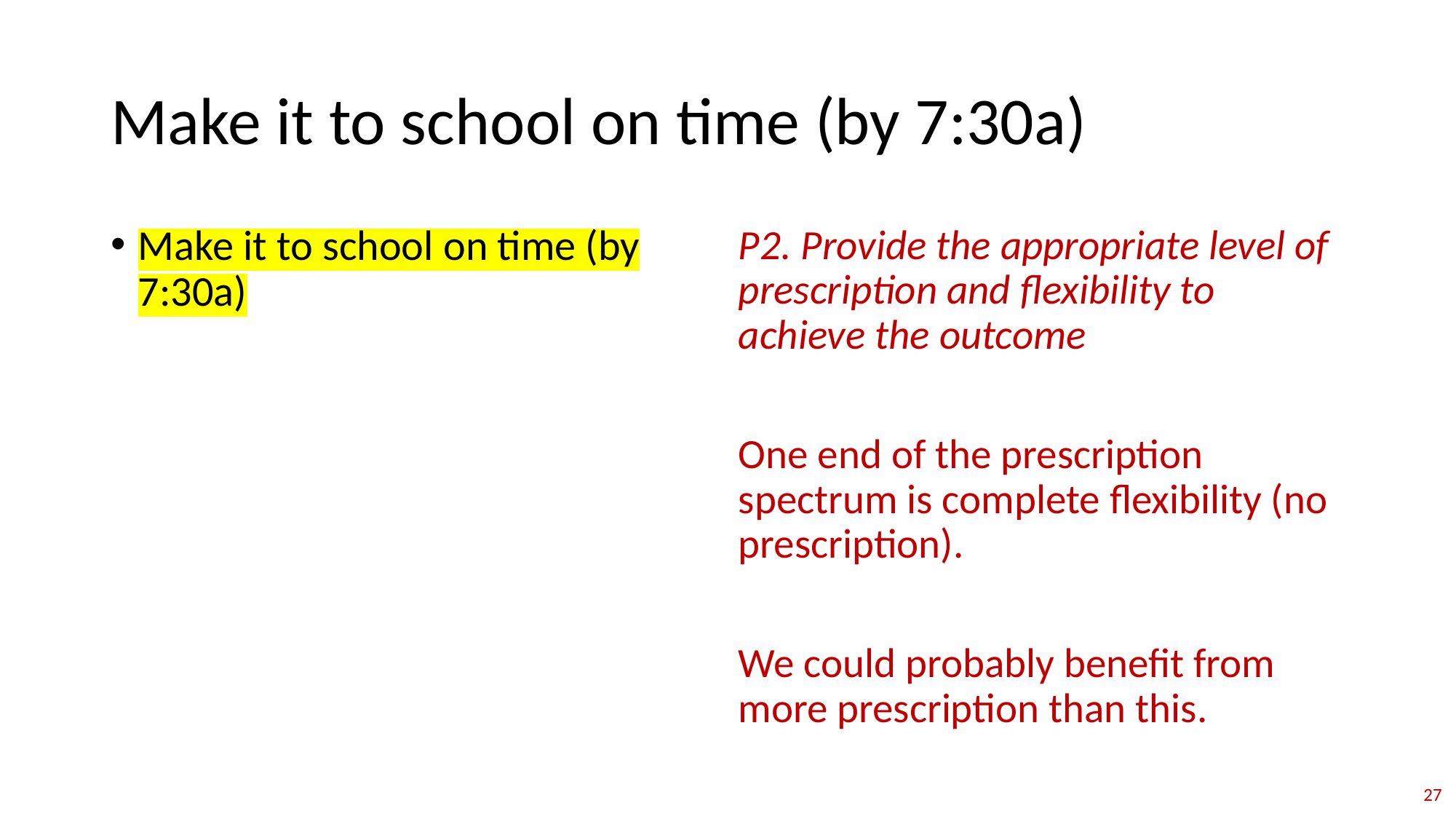

# Make it to school on time (by 7:30a)
Make it to school on time (by 7:30a)
P2. Provide the appropriate level of prescription and flexibility to achieve the outcome

One end of the prescription spectrum is complete flexibility (no prescription).

We could probably benefit from more prescription than this.
27